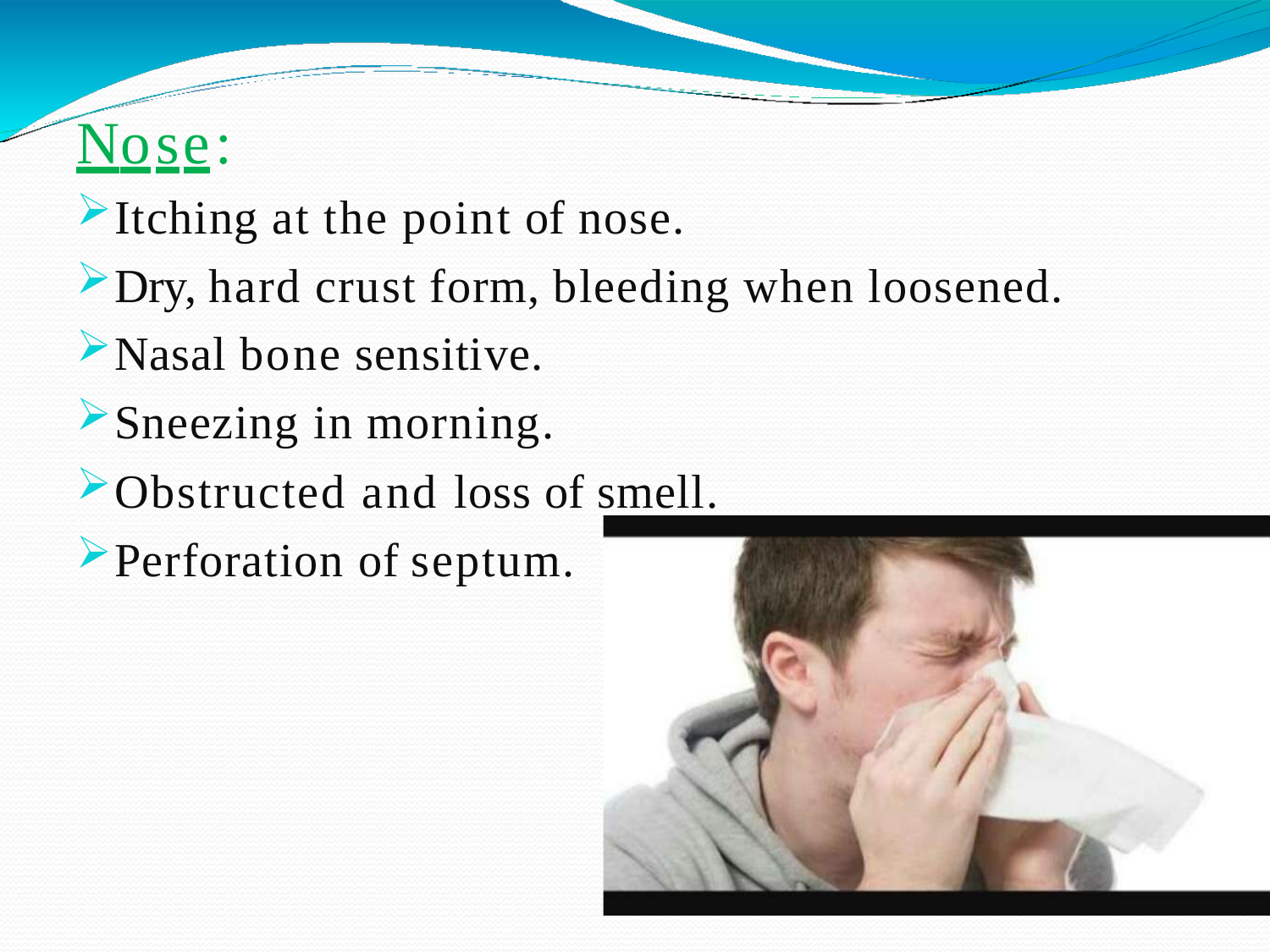

# Nose:
Itching at the point of nose.
Dry, hard crust form, bleeding when loosened.
Nasal bone sensitive.
Sneezing in morning.
Obstructed and loss of smell.
Perforation of septum.